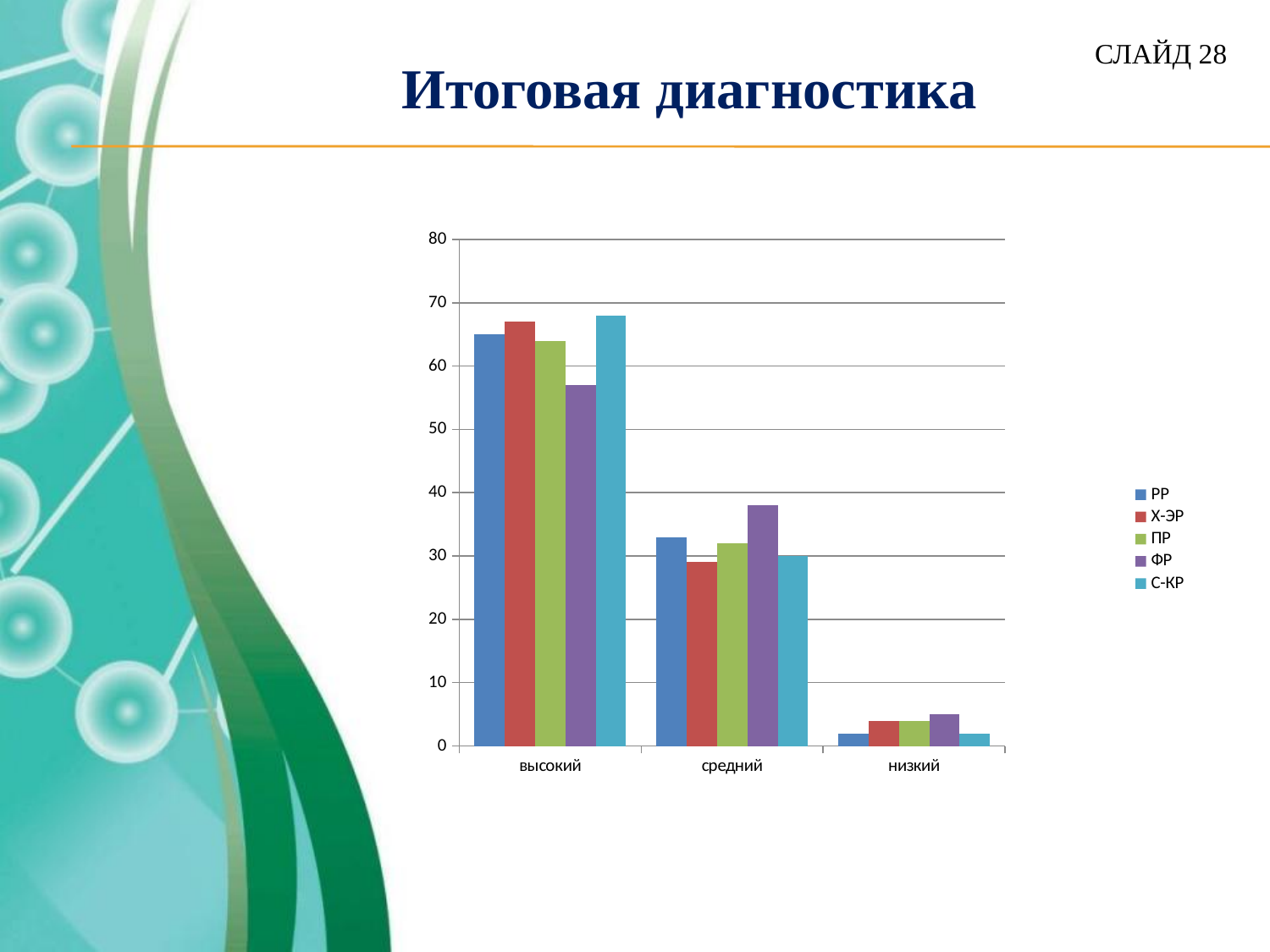

СЛАЙД 28
Итоговая диагностика

### Chart

| Category | РР | Х-ЭР | ПР | ФР | С-КР |
|---|---|---|---|---|---|
| высокий | 65.0 | 67.0 | 64.0 | 57.0 | 68.0 |
| средний | 33.0 | 29.0 | 32.0 | 38.0 | 30.0 |
| низкий | 2.0 | 4.0 | 4.0 | 5.0 | 2.0 |